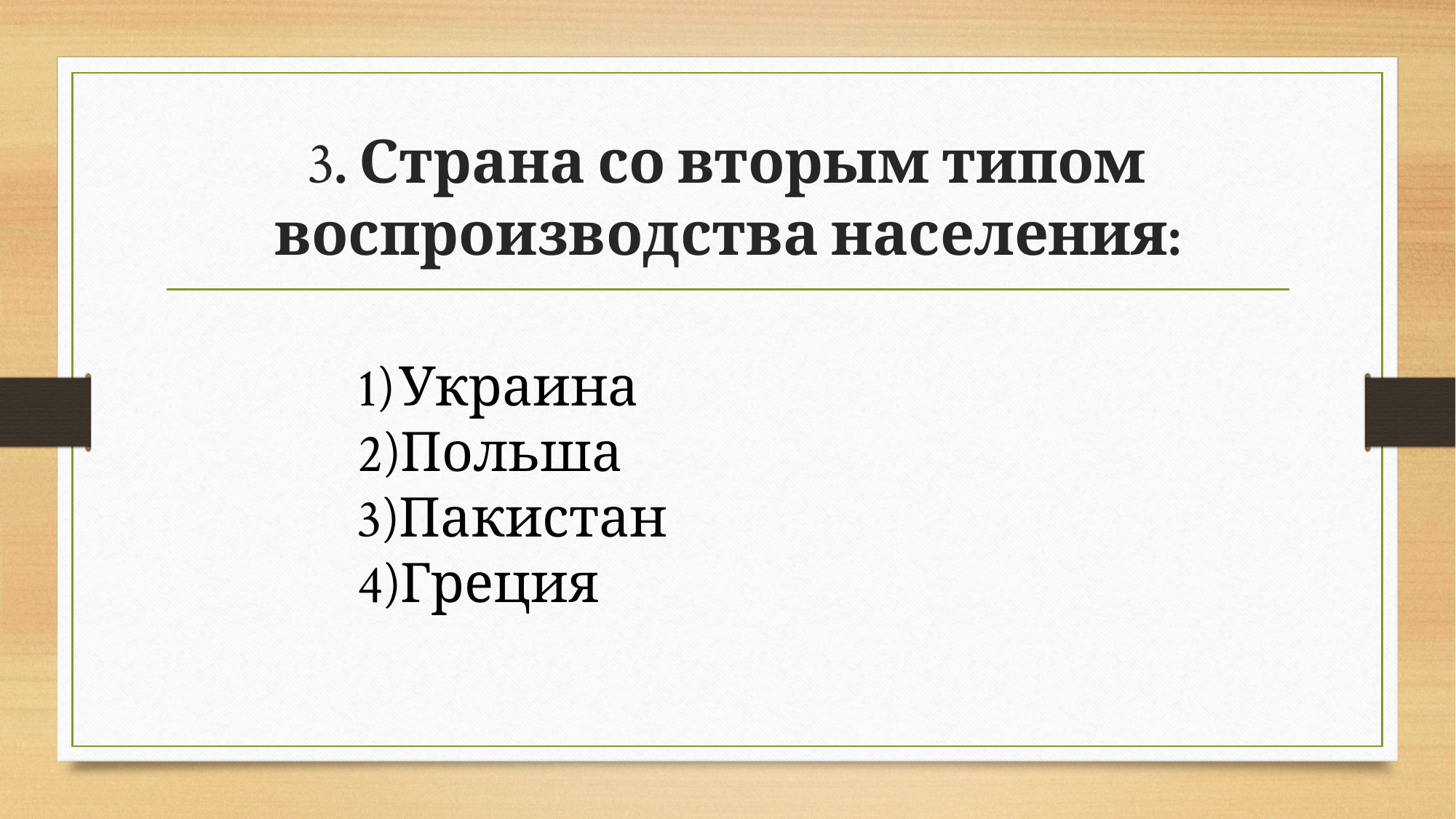

# 3. Страна со вторым типом воспроизводства населения:
Украина
Польша
Пакистан
Греция